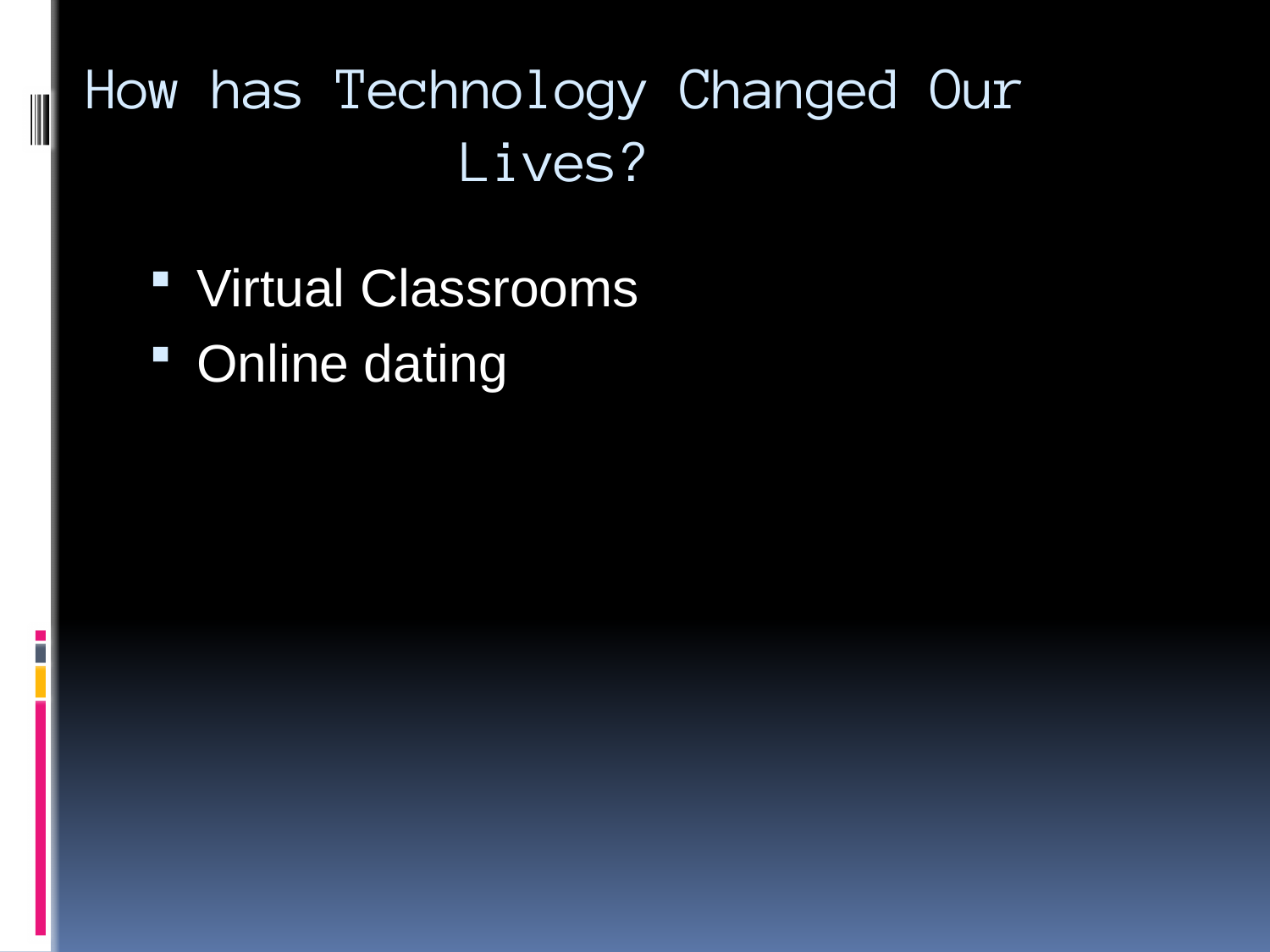

# How has Technology Changed Our Lives?
Virtual Classrooms
Online dating